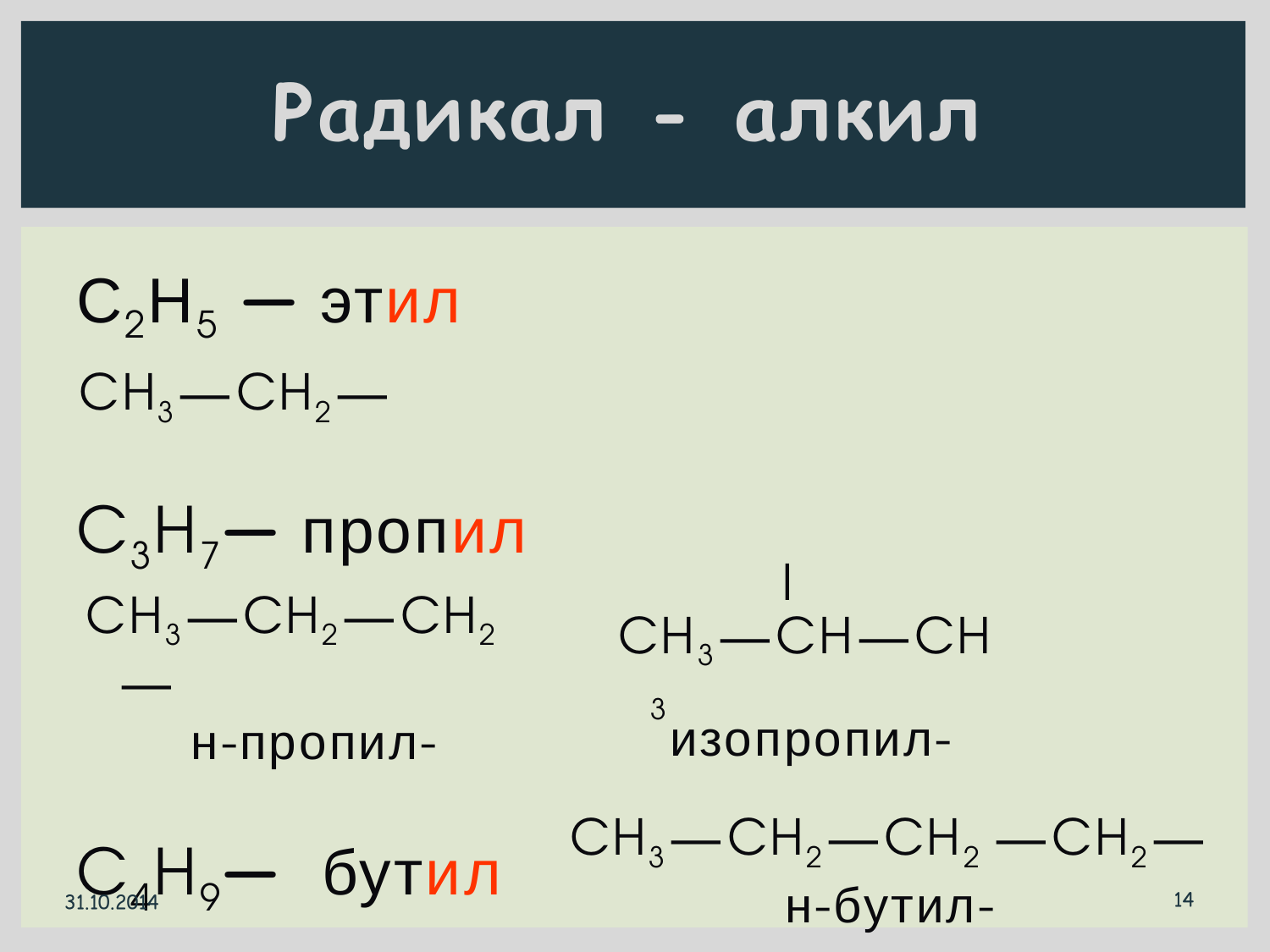

# Радикал - алкил
С2Н5 ― этил

C3H7― пропил

C4H9―  бутил
CH3―CH2―
          l
CH3―CH―CH3
изопропил-

CH3―CH2―CH2―
н-пропил-

CH3―CH2―CH2 ―CH2―
н-бутил-

14
31.10.2014